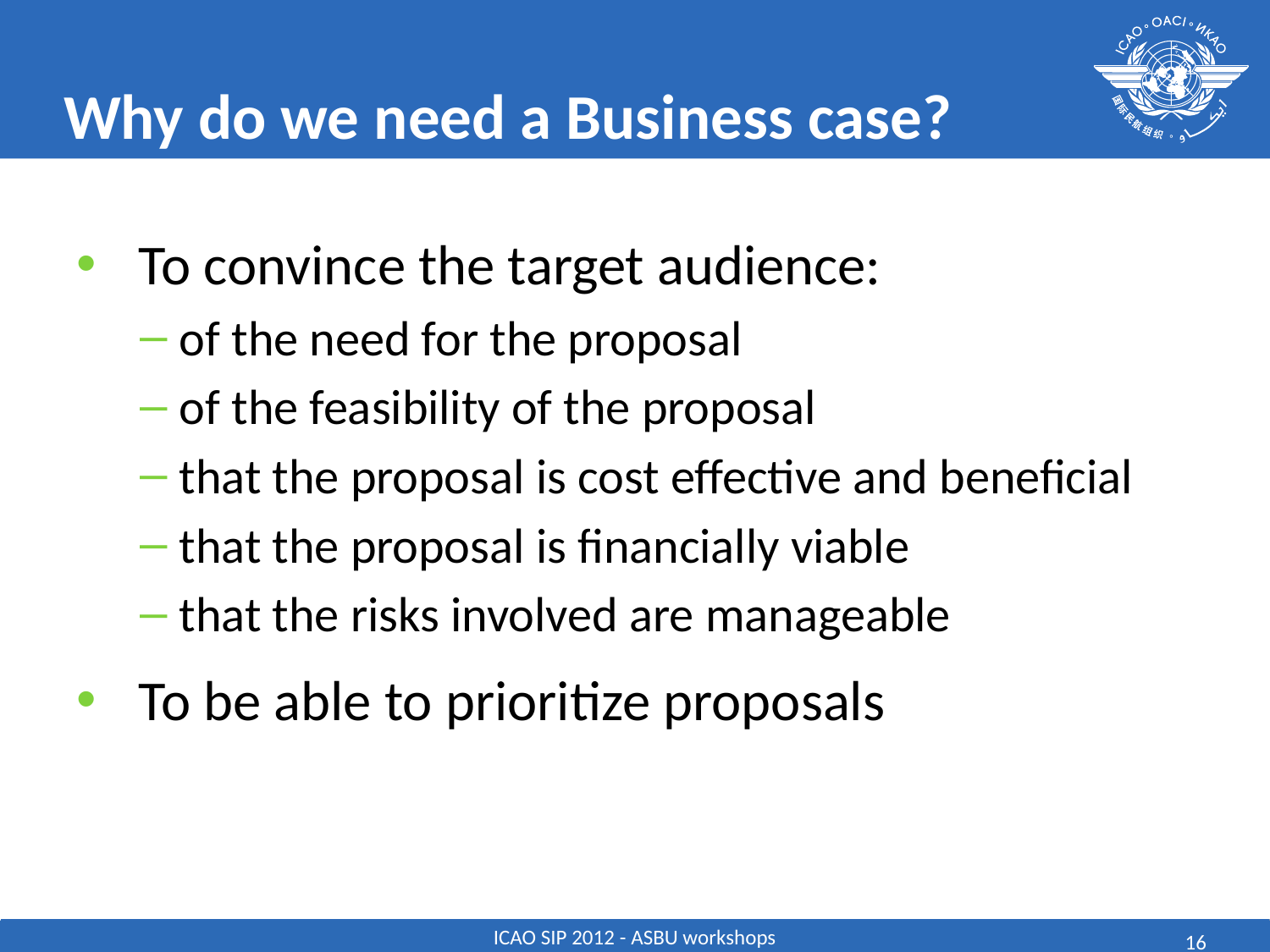

# Why do we need a Business case?
To convince the target audience:
of the need for the proposal
of the feasibility of the proposal
that the proposal is cost effective and beneficial
that the proposal is financially viable
that the risks involved are manageable
To be able to prioritize proposals
16
ICAO SIP 2012 - ASBU workshops